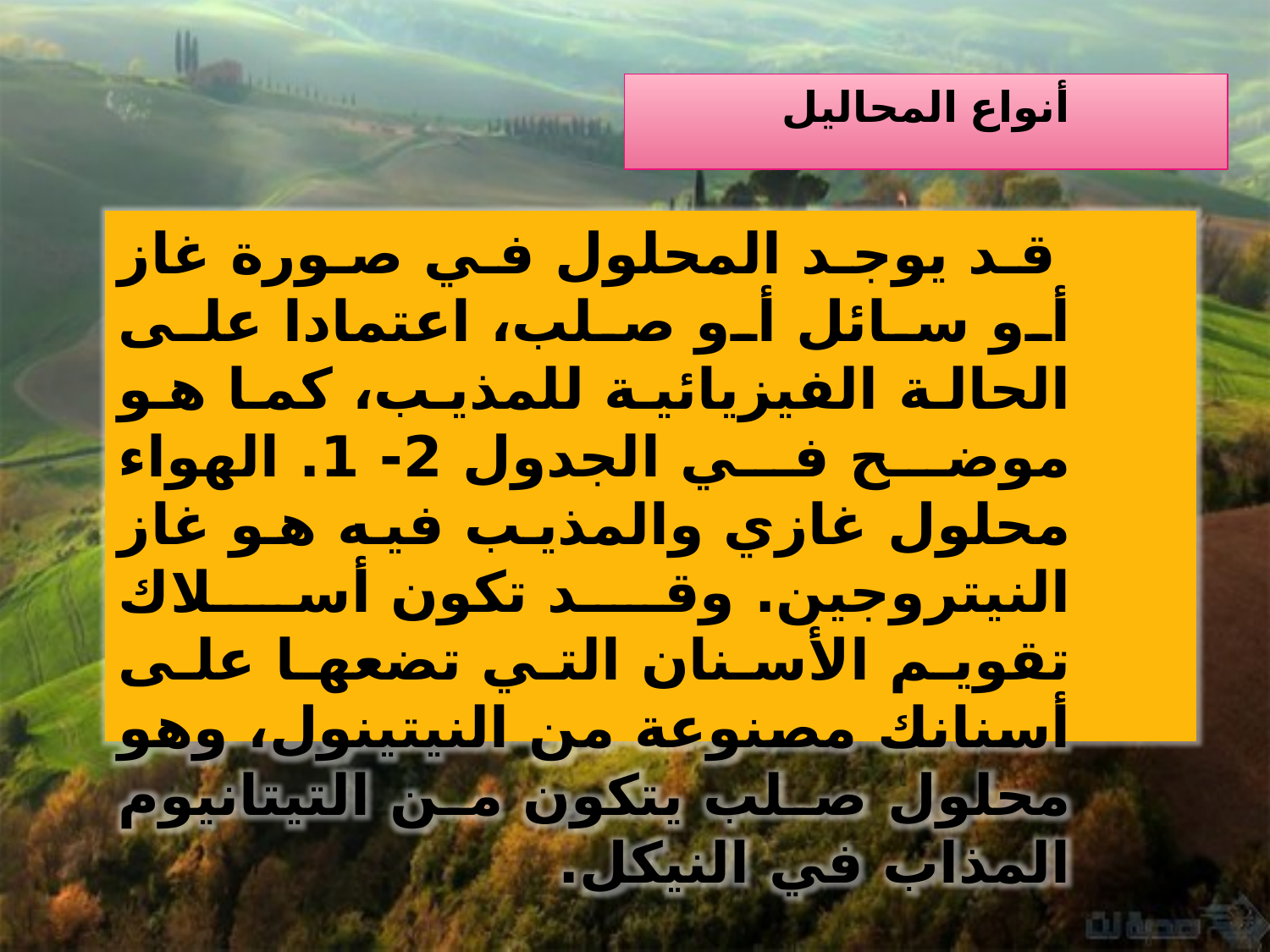

# أنواع المحاليل
      قد يوجد المحلول في صورة غاز أو سائل أو صلب، اعتمادا على الحالة الفيزيائية للمذيب، كما هو موضح في الجدول 2- 1. الهواء محلول غازي والمذيب فيه هو غاز النيتروجين. وقد تكون أسلاك تقويم الأسنان التي تضعها على أسنانك مصنوعة من النيتينول، وهو محلول صلب يتكون من التيتانيوم المذاب في النيكل.